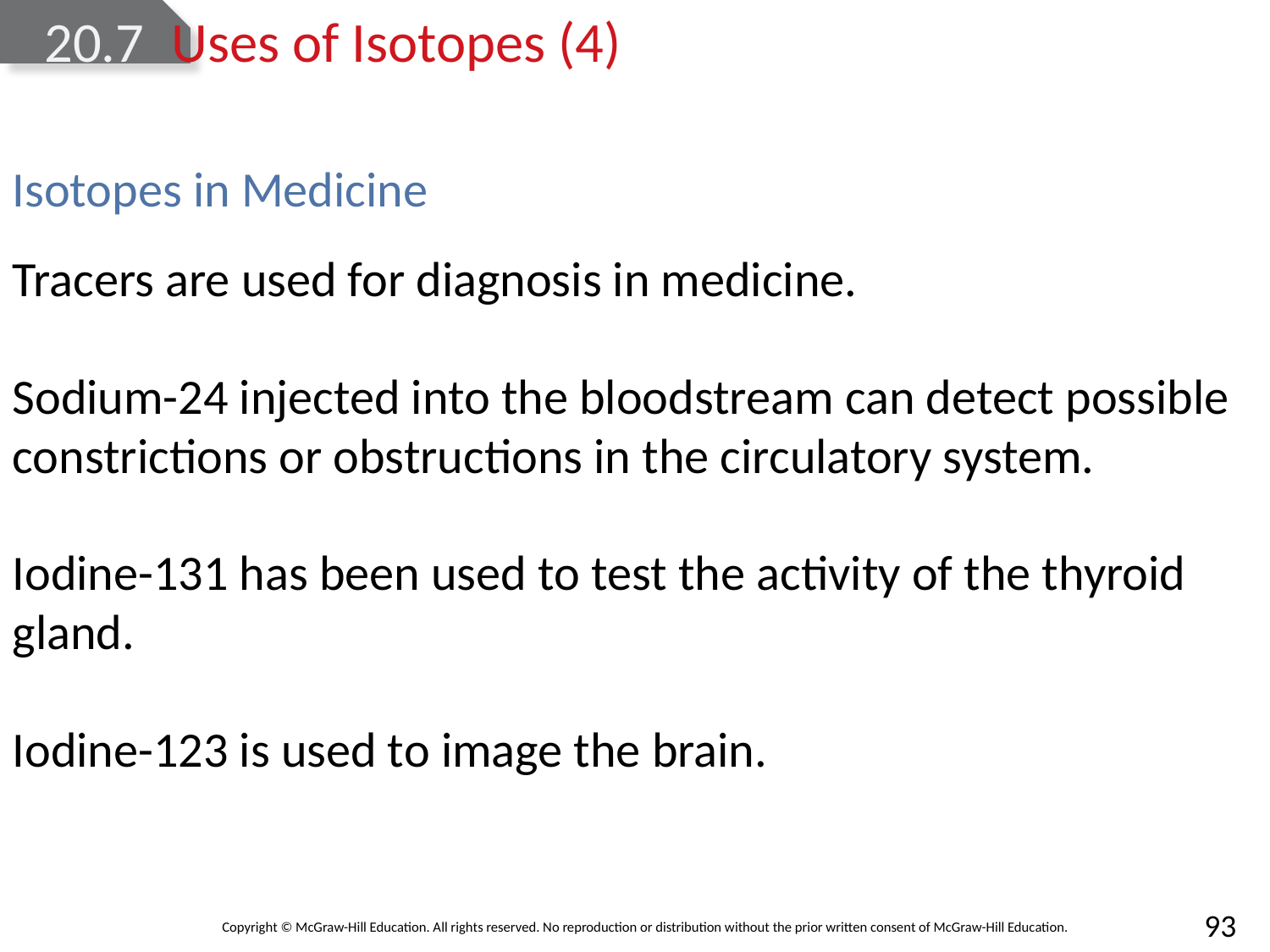

# 20.7	Uses of Isotopes (4)
Isotopes in Medicine
Tracers are used for diagnosis in medicine.
Sodium-24 injected into the bloodstream can detect possible constrictions or obstructions in the circulatory system.
Iodine-131 has been used to test the activity of the thyroid gland.
Iodine-123 is used to image the brain.